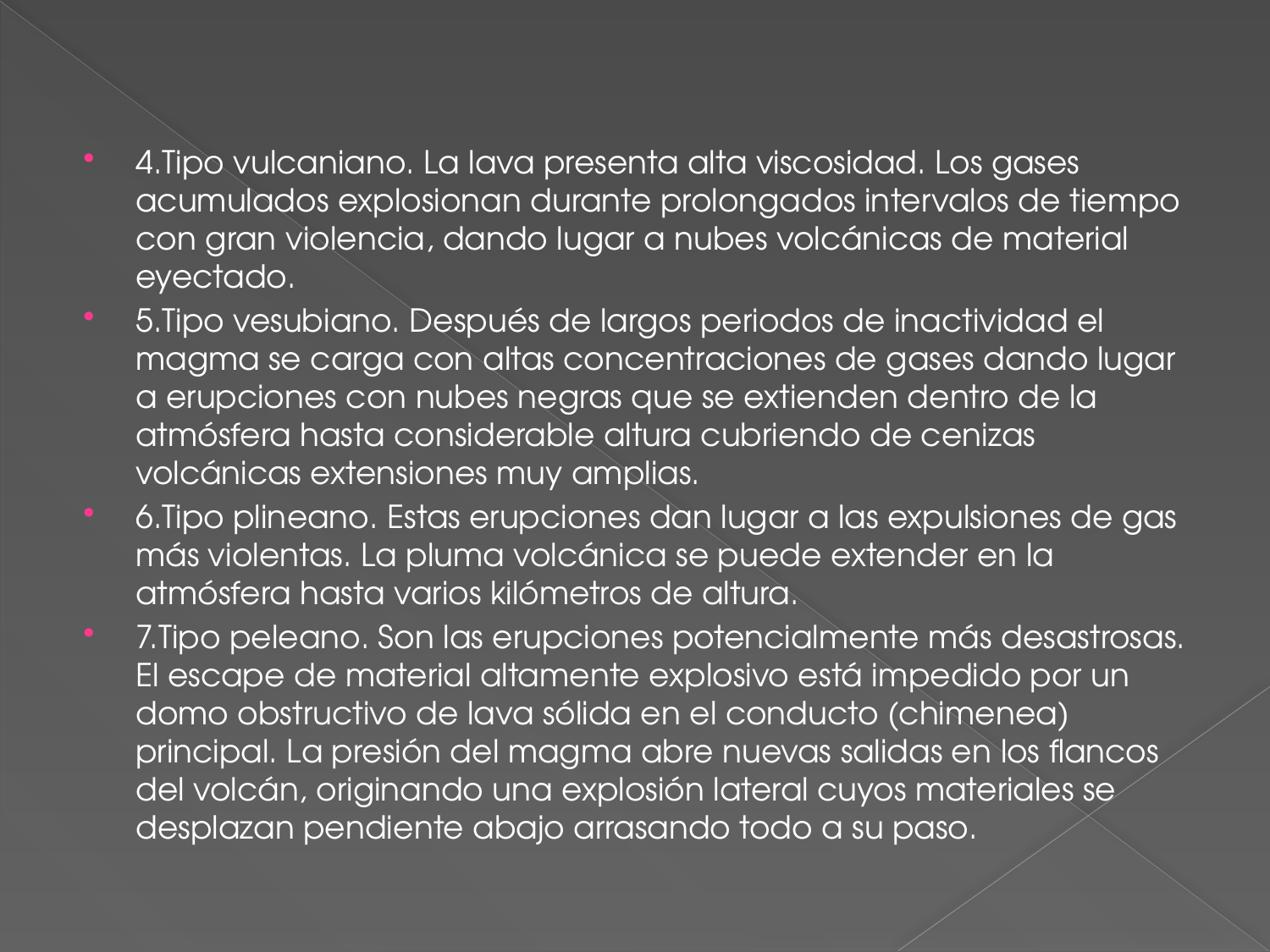

#
4.Tipo vulcaniano. La lava presenta alta viscosidad. Los gases acumulados explosionan durante prolongados intervalos de tiempo con gran violencia, dando lugar a nubes volcánicas de material eyectado.
5.Tipo vesubiano. Después de largos periodos de inactividad el magma se carga con altas concentraciones de gases dando lugar a erupciones con nubes negras que se extienden dentro de la atmósfera hasta considerable altura cubriendo de cenizas volcánicas extensiones muy amplias.
6.Tipo plineano. Estas erupciones dan lugar a las expulsiones de gas más violentas. La pluma volcánica se puede extender en la atmósfera hasta varios kilómetros de altura.
7.Tipo peleano. Son las erupciones potencialmente más desastrosas. El escape de material altamente explosivo está impedido por un domo obstructivo de lava sólida en el conducto (chimenea) principal. La presión del magma abre nuevas salidas en los flancos del volcán, originando una explosión lateral cuyos materiales se desplazan pendiente abajo arrasando todo a su paso.